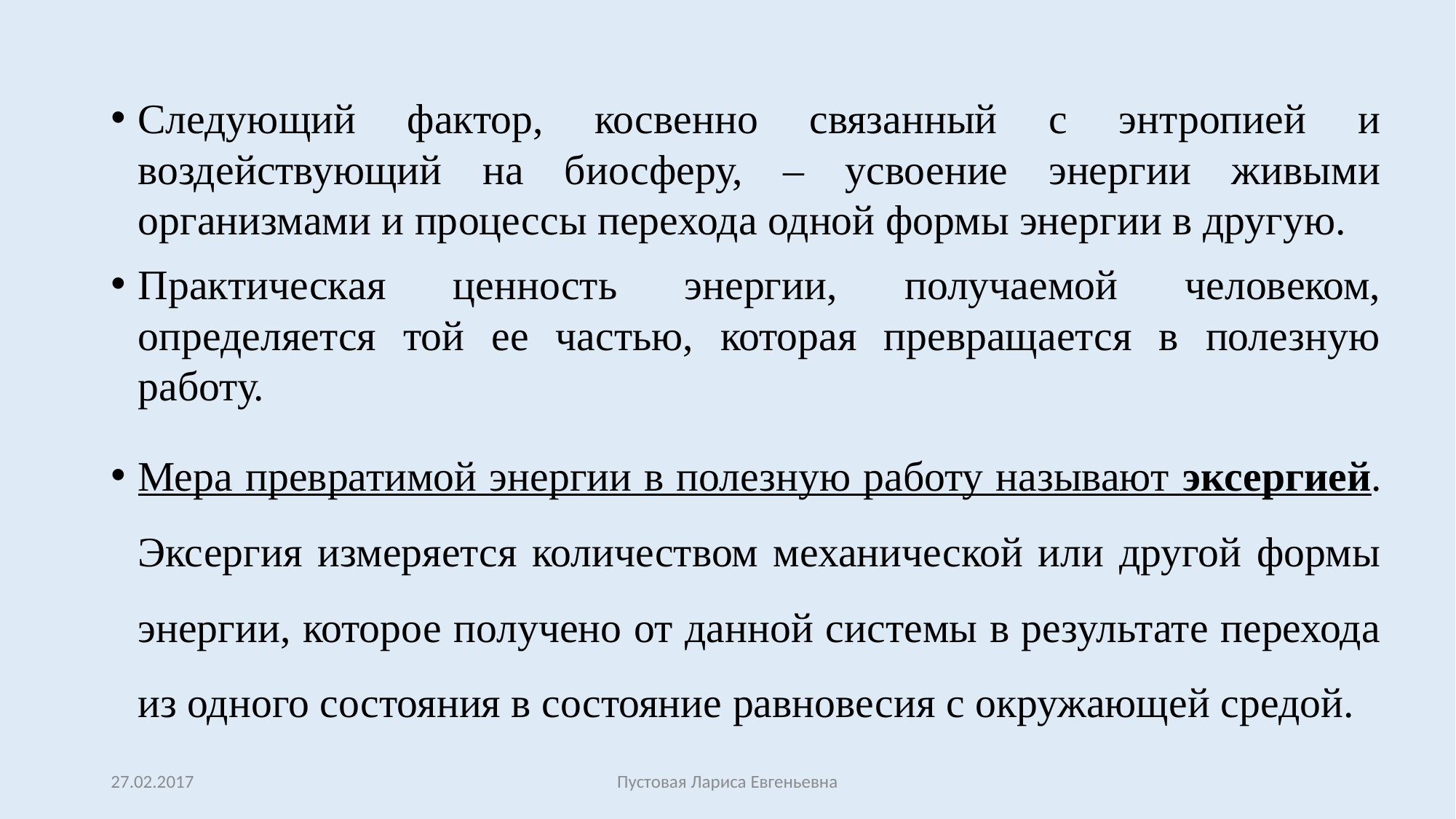

Следующий фактор, косвенно связанный с энтропией и воздействующий на биосферу, – усвоение энергии живыми организмами и процессы перехода одной формы энергии в другую.
Практическая ценность энергии, получаемой человеком, определяется той ее частью, которая превращается в полезную работу.
Мера превратимой энергии в полезную работу называют эксергией. Эксергия измеряется количеством механической или другой формы энергии, которое получено от данной системы в результате перехода из одного состояния в состояние равновесия с окружающей средой.

27.02.2017
Пустовая Лариса Евгеньевна